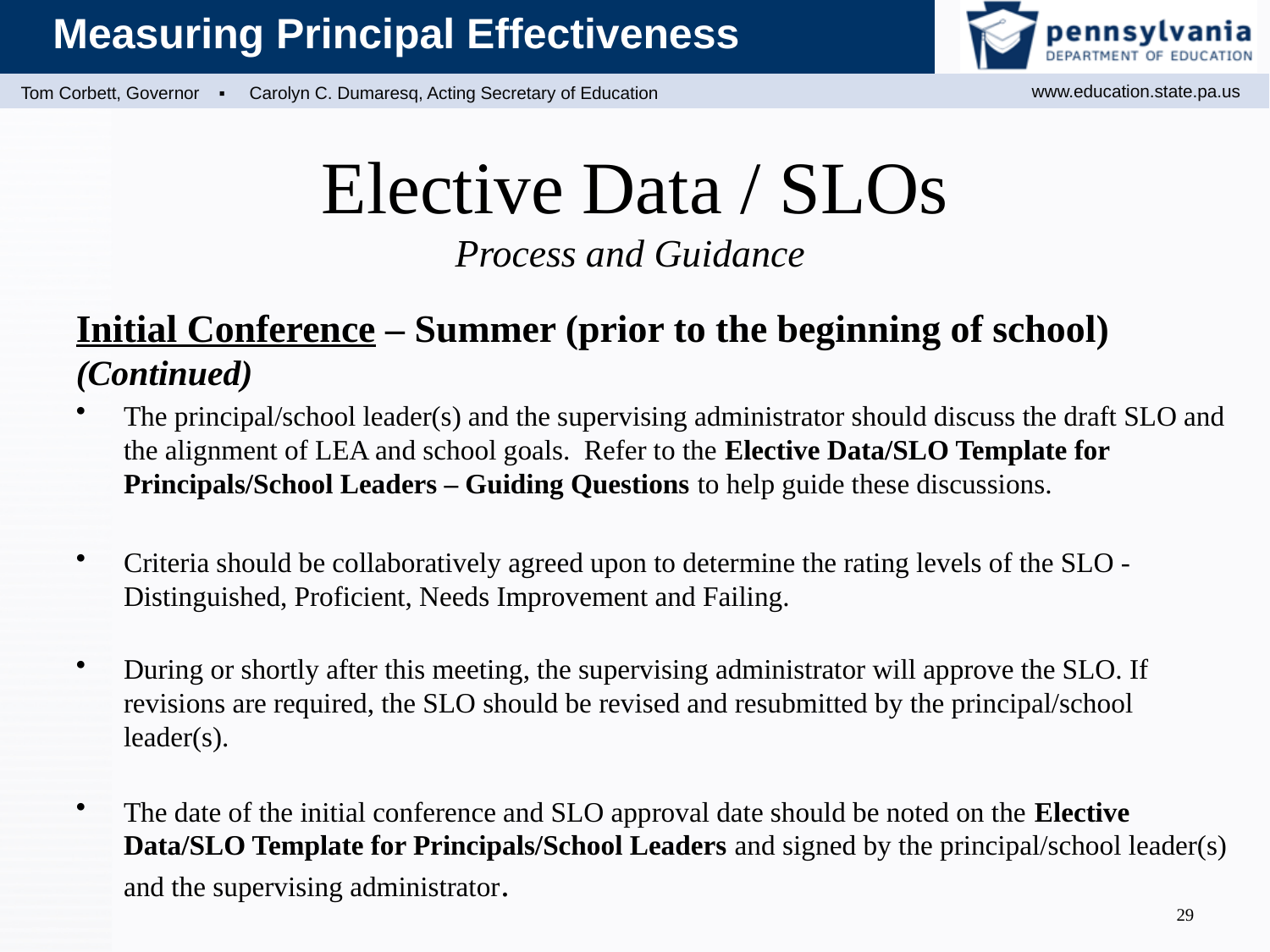

# Elective Data / SLOs Process and Guidance
Initial Conference – Summer (prior to the beginning of school)
(Continued)
The principal/school leader(s) and the supervising administrator should discuss the draft SLO and the alignment of LEA and school goals.  Refer to the Elective Data/SLO Template for Principals/School Leaders – Guiding Questions to help guide these discussions.

Criteria should be collaboratively agreed upon to determine the rating levels of the SLO - Distinguished, Proficient, Needs Improvement and Failing.
During or shortly after this meeting, the supervising administrator will approve the SLO. If revisions are required, the SLO should be revised and resubmitted by the principal/school leader(s).
The date of the initial conference and SLO approval date should be noted on the Elective Data/SLO Template for Principals/School Leaders and signed by the principal/school leader(s) and the supervising administrator.

29